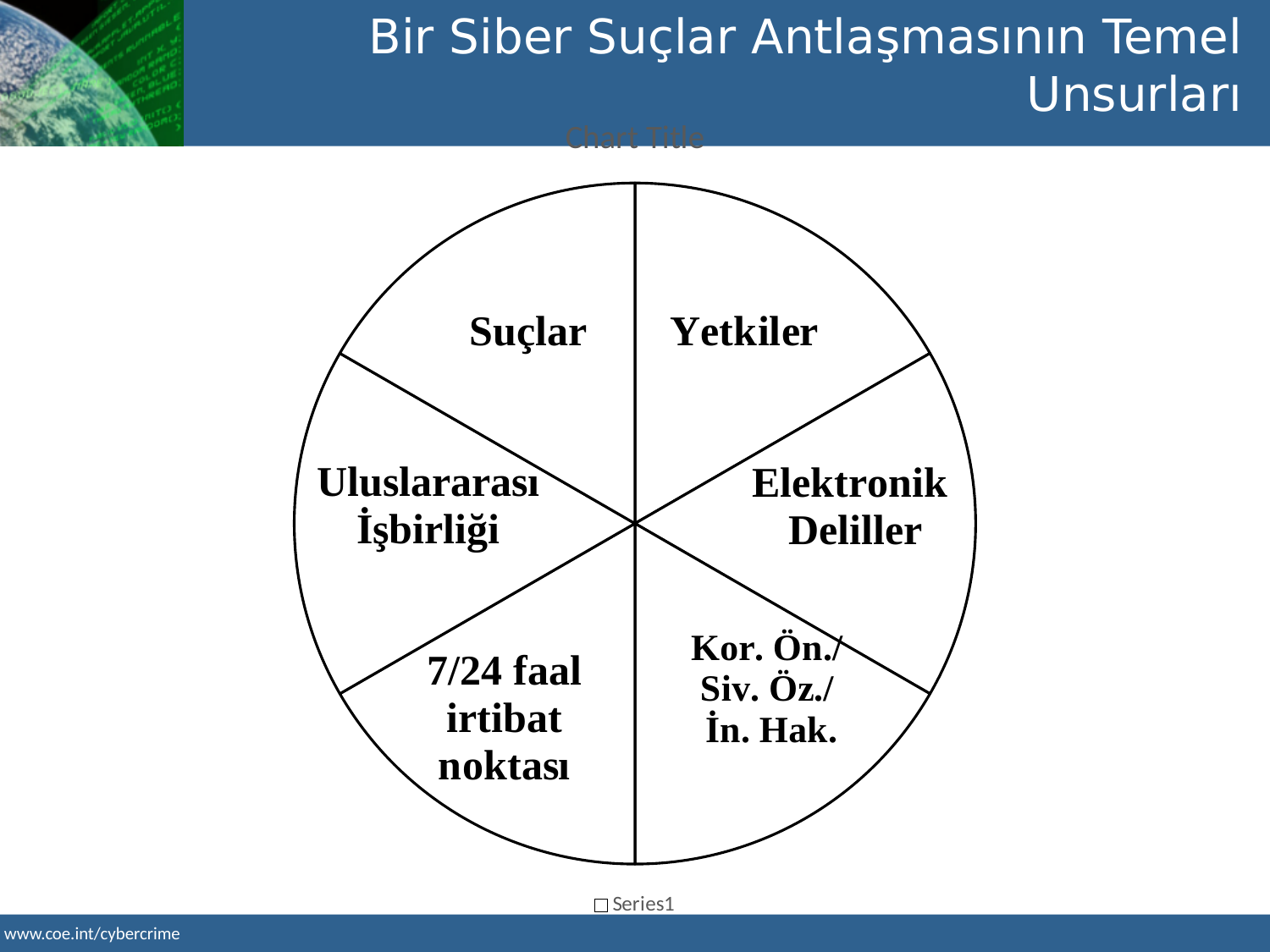

Bir Siber Suçlar Antlaşmasının Temel Unsurları

### Chart:

| Category |  |
|---|---|
|  | 20.0 |
|  | 20.0 |
|  | 20.0 |
|  | 20.0 |
|  | 20.0 |
|  | 20.0 |